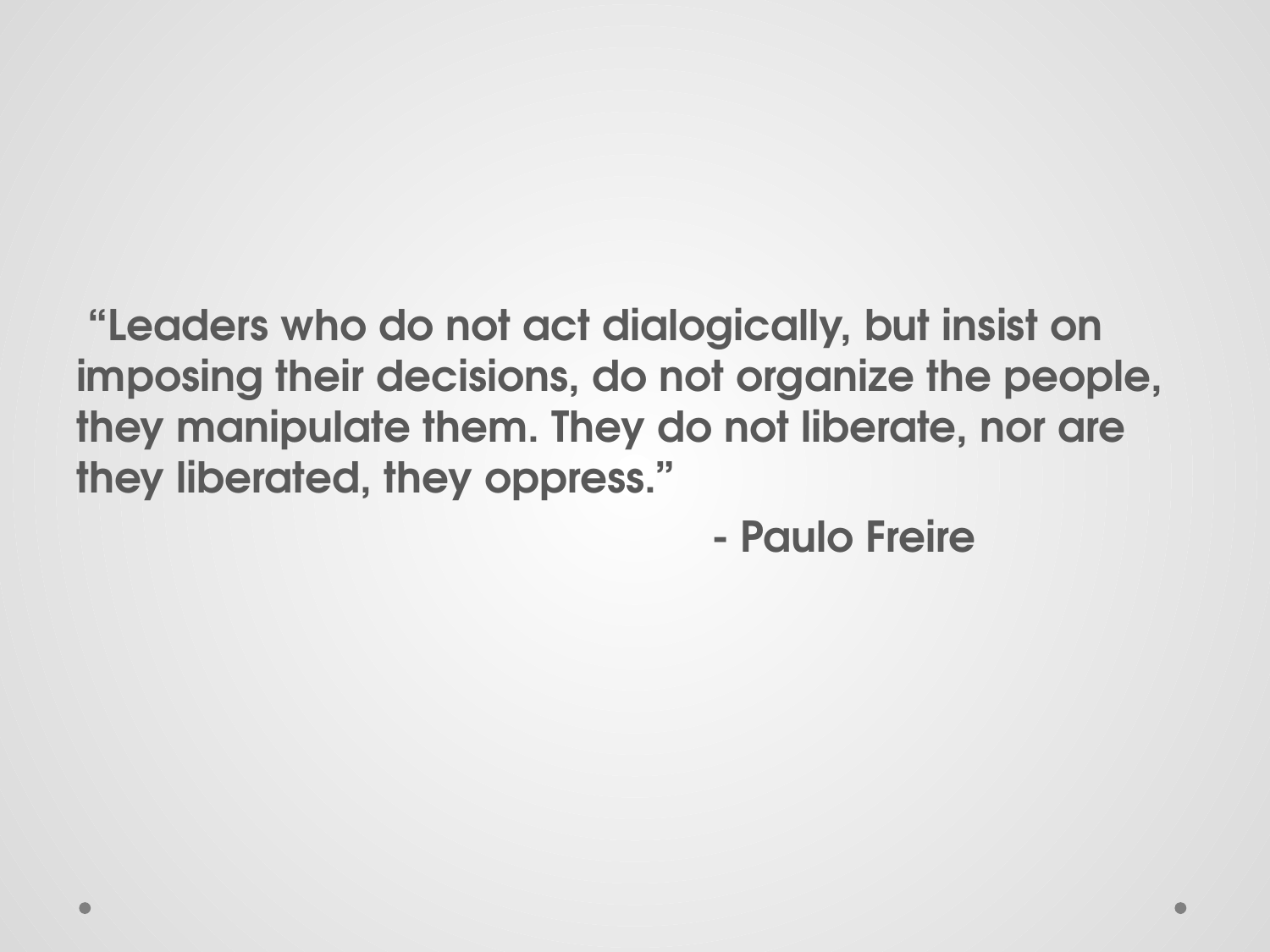

“Leaders who do not act dialogically, but insist on imposing their decisions, do not organize the people, they manipulate them. They do not liberate, nor are they liberated, they oppress.”
					- Paulo Freire